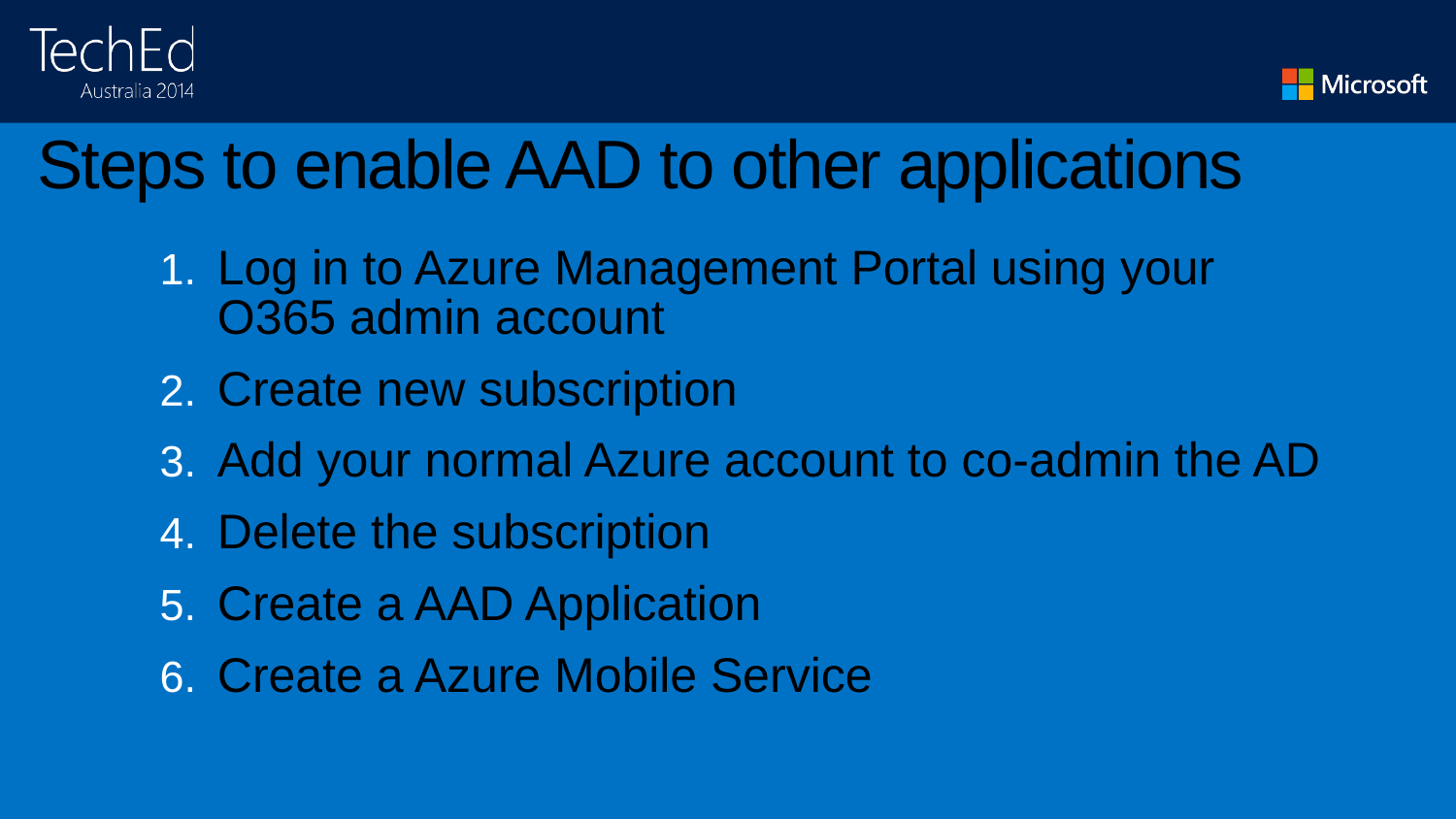

# Steps to enable AAD to other applications
Log in to Azure Management Portal using your
O365 admin account
Create new subscription
Add your normal Azure account to co-admin the AD
Delete the subscription
Create a AAD Application
Create a Azure Mobile Service